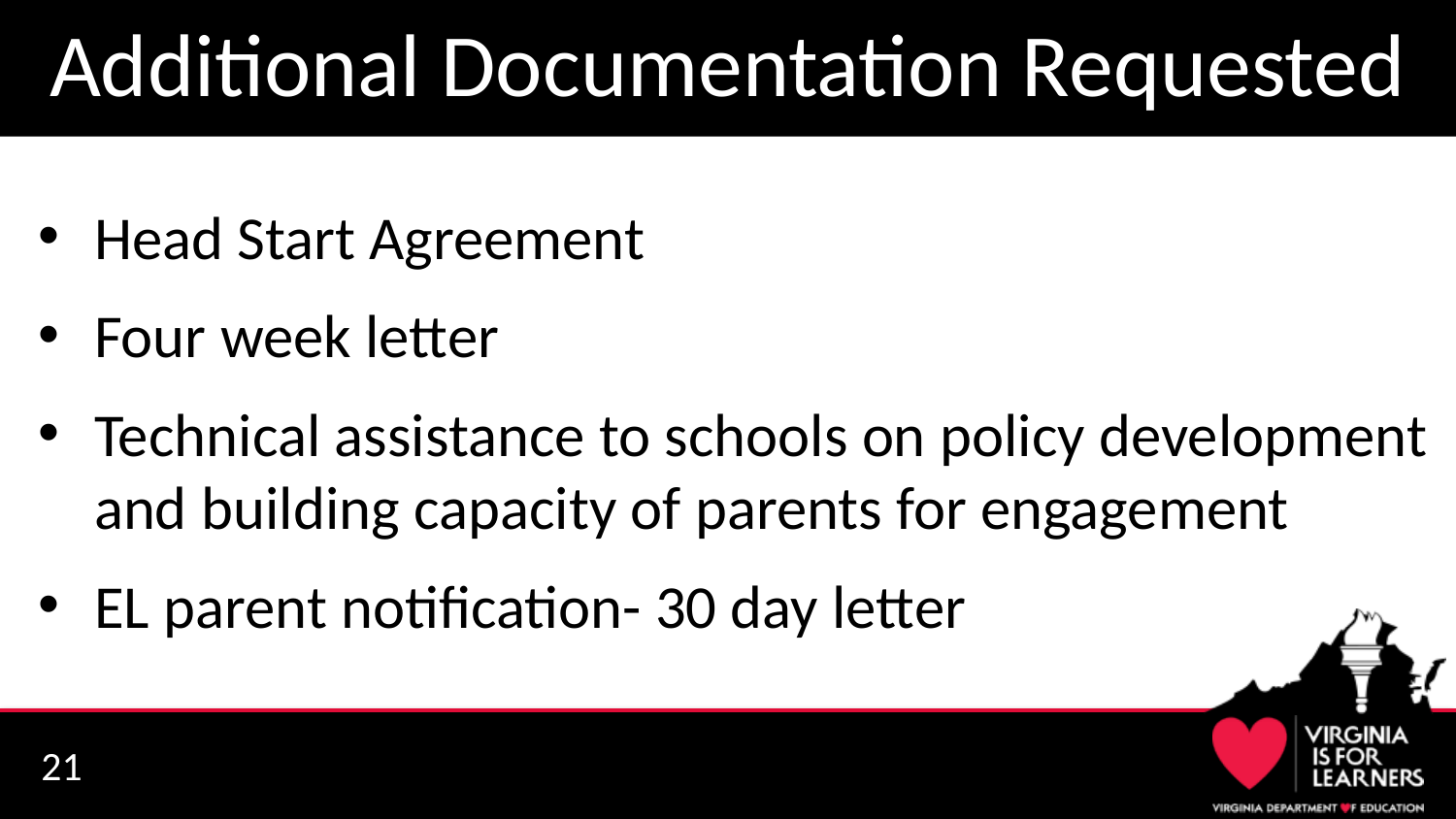

# Additional Documentation Requested
Head Start Agreement
Four week letter
Technical assistance to schools on policy development and building capacity of parents for engagement
EL parent notification- 30 day letter